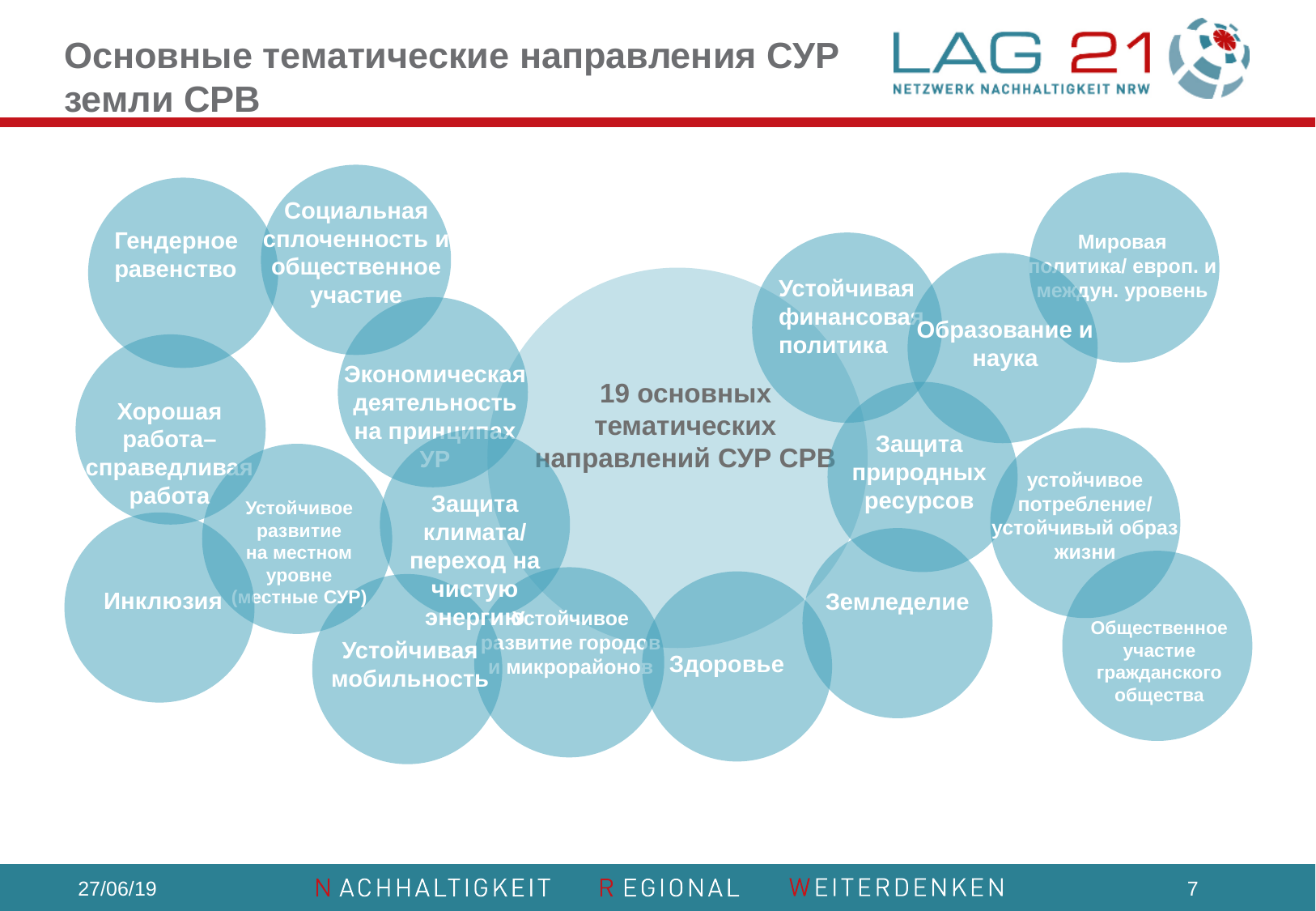

# Основные тематические направления СУР земли СРВ

Социальная сплоченность и общественное участие

Мировая политика/ европ. и междун. уровень

Гендерное равенство

Устойчивая финансовая политика

Образование и наука

19 основных тематических направлений СУР СРВ

Экономическая деятельность на принципах УР

Хорошая работа– справедливая работа

Защита природных ресурсов

устойчивое потребление/ устойчивый образ жизни

Защита климата/ переход на чистую энергию

Устойчивое развитие
на местном уровне
(местные СУР)

Инклюзия

Земледелие

Общественное участие гражданского общества

Устойчивое развитие городов и микрорайонов

Здоровье

Устойчивая мобильность
27/06/19
7